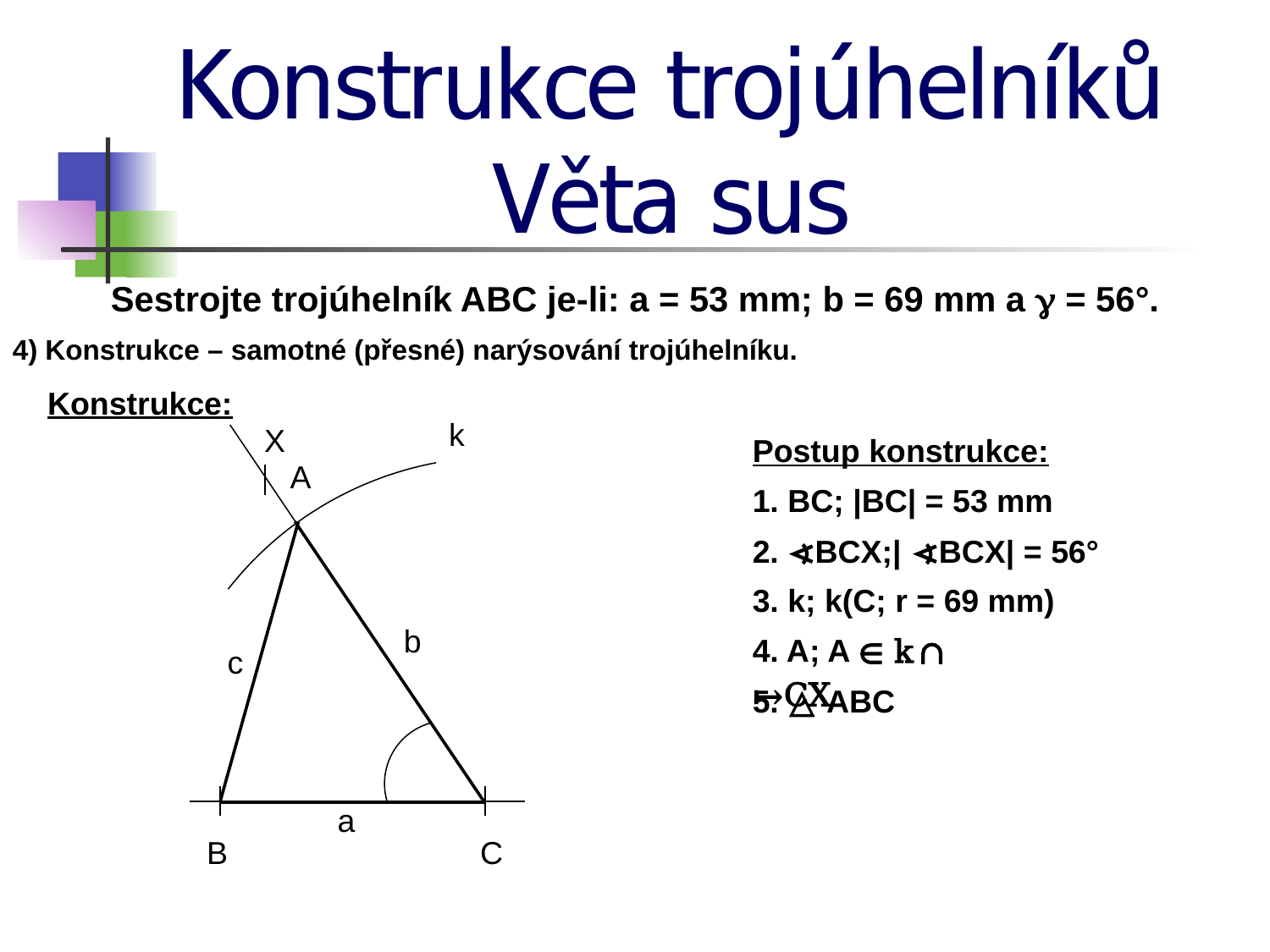

Konstrukce trojúhelníků
Věta sus
Sestrojte trojúhelník ABC je-li: a = 53 mm; b = 69 mm a γ = 56°.
4) Konstrukce – samotné (přesné) narýsování trojúhelníku.
Konstrukce:
k
X
Postup konstrukce:
A

1. BC; |BC| = 53 mm
2. ∢BCX;| ∢BCX| = 56°
3. k; k(C; r = 69 mm)
b
4. A; A ∈ k ∩ ↦CX
c
5. △ ABC

a
B
C